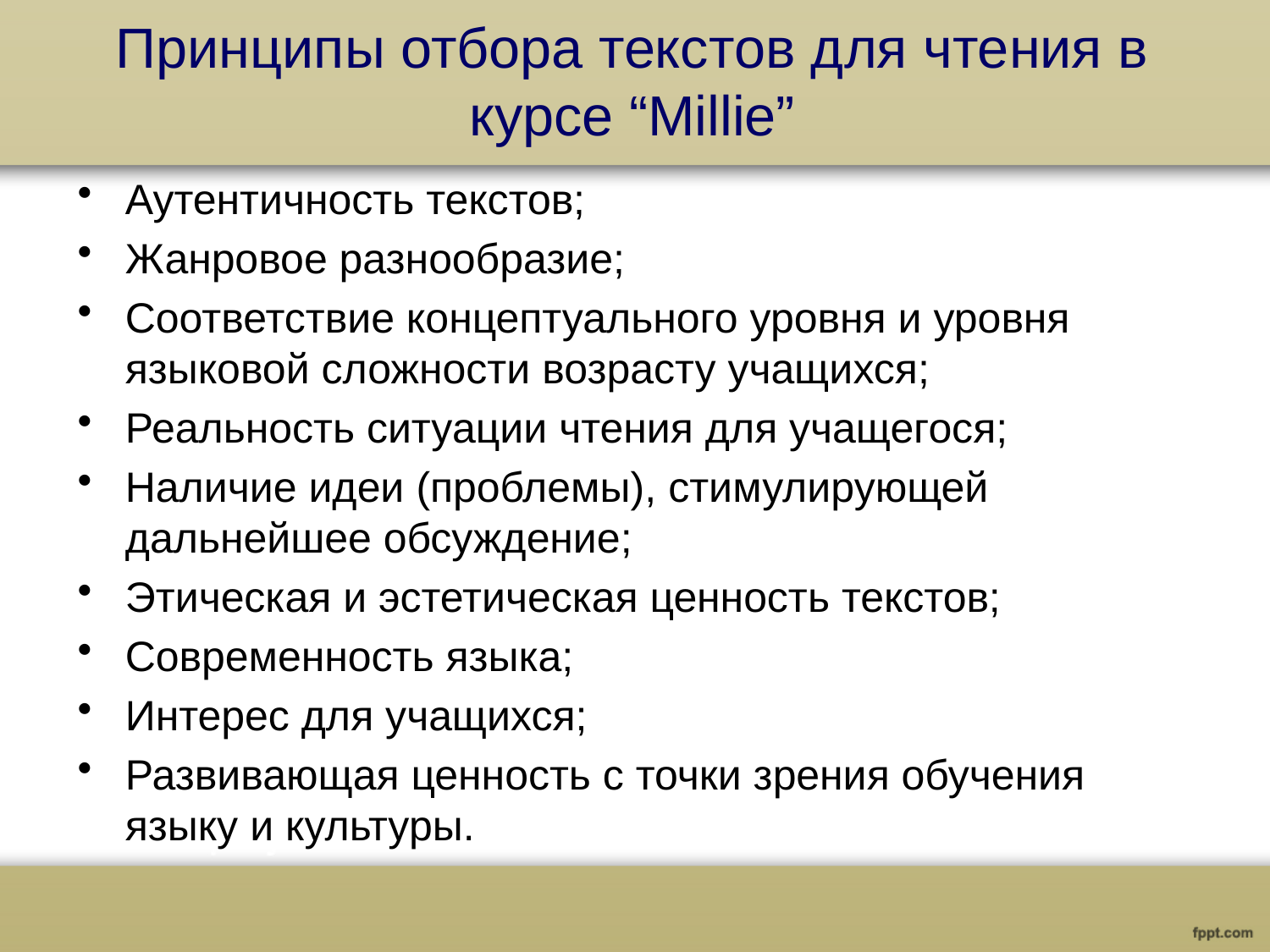

# Принципы отбора текстов для чтения в курсе “Millie”
Аутентичность текстов;
Жанровое разнообразие;
Соответствие концептуального уровня и уровня языковой сложности возрасту учащихся;
Реальность ситуации чтения для учащегося;
Наличие идеи (проблемы), стимулирующей дальнейшее обсуждение;
Этическая и эстетическая ценность текстов;
Современность языка;
Интерес для учащихся;
Развивающая ценность с точки зрения обучения языку и культуры.